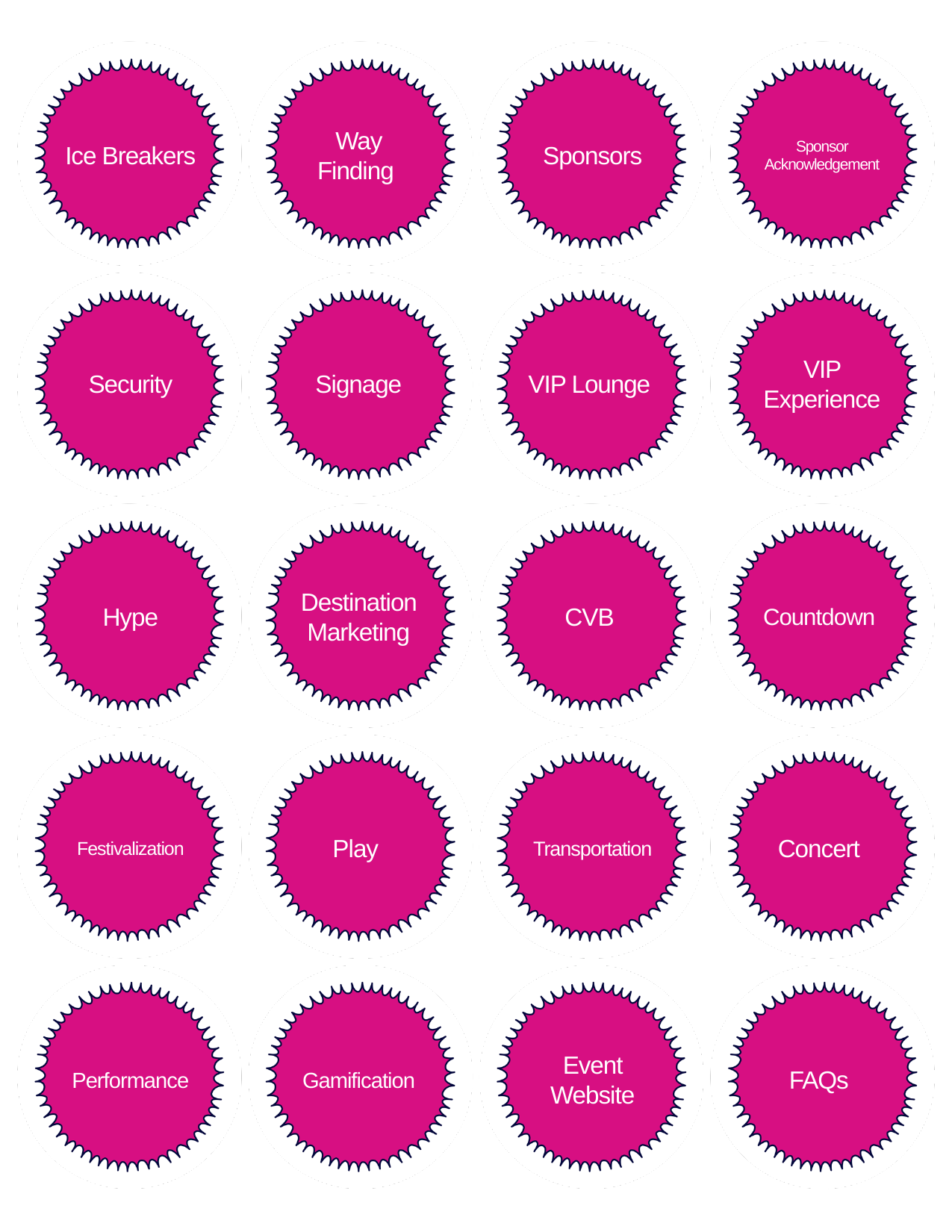

Way Finding
Sponsors
Sponsor Acknowledgement
# Ice Breakers
Security
Signage
VIP Lounge
VIP Experience
Hype
Destination Marketing
CVB
Countdown
Festivalization
Play
Transportation
Concert
Performance
Gamification
Event Website
FAQs